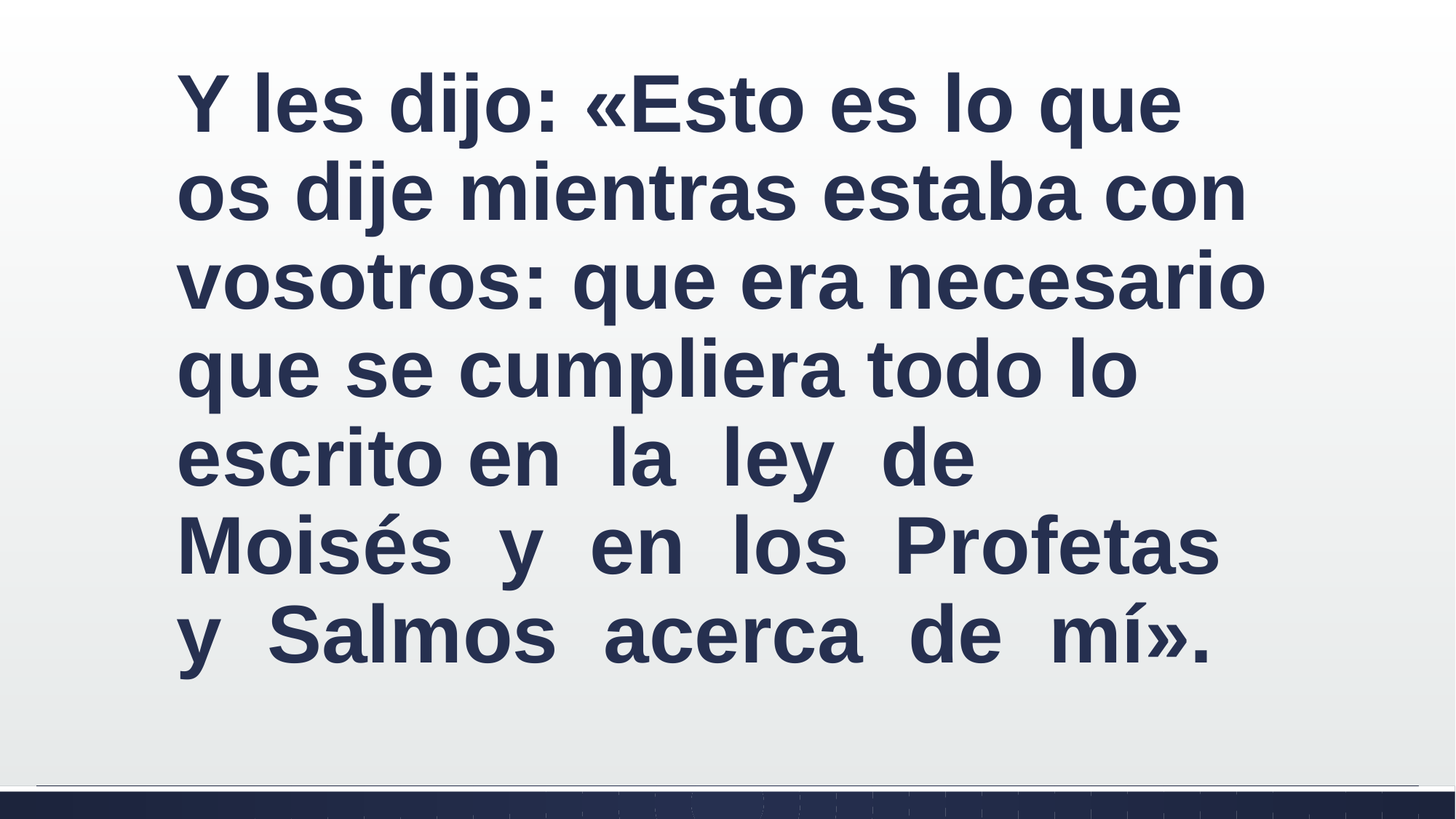

#
Y les dijo: «Esto es lo que os dije mientras estaba con vosotros: que era necesario que se cumpliera todo lo escrito en  la  ley  de  Moisés  y  en  los  Profetas  y  Salmos  acerca  de  mí».